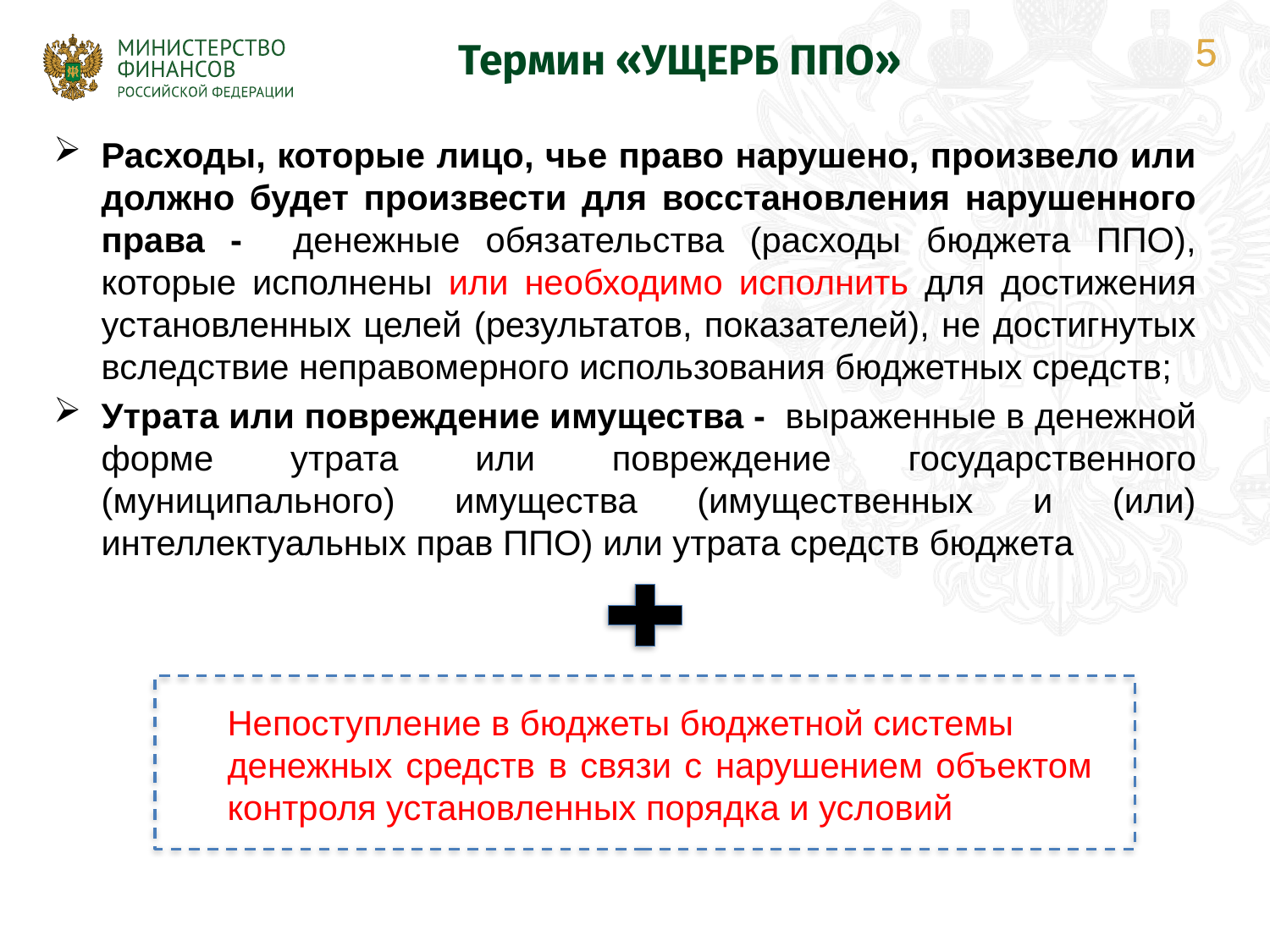

Термин «УЩЕРБ ППО»
Расходы, которые лицо, чье право нарушено, произвело или должно будет произвести для восстановления нарушенного права -  денежные обязательства (расходы бюджета ППО), которые исполнены или необходимо исполнить для достижения установленных целей (результатов, показателей), не достигнутых вследствие неправомерного использования бюджетных средств;
Утрата или повреждение имущества -  выраженные в денежной форме утрата или повреждение государственного (муниципального) имущества (имущественных и (или) интеллектуальных прав ППО) или утрата средств бюджета

Непоступление в бюджеты бюджетной системы
денежных средств в связи с нарушением объектом контроля установленных порядка и условий